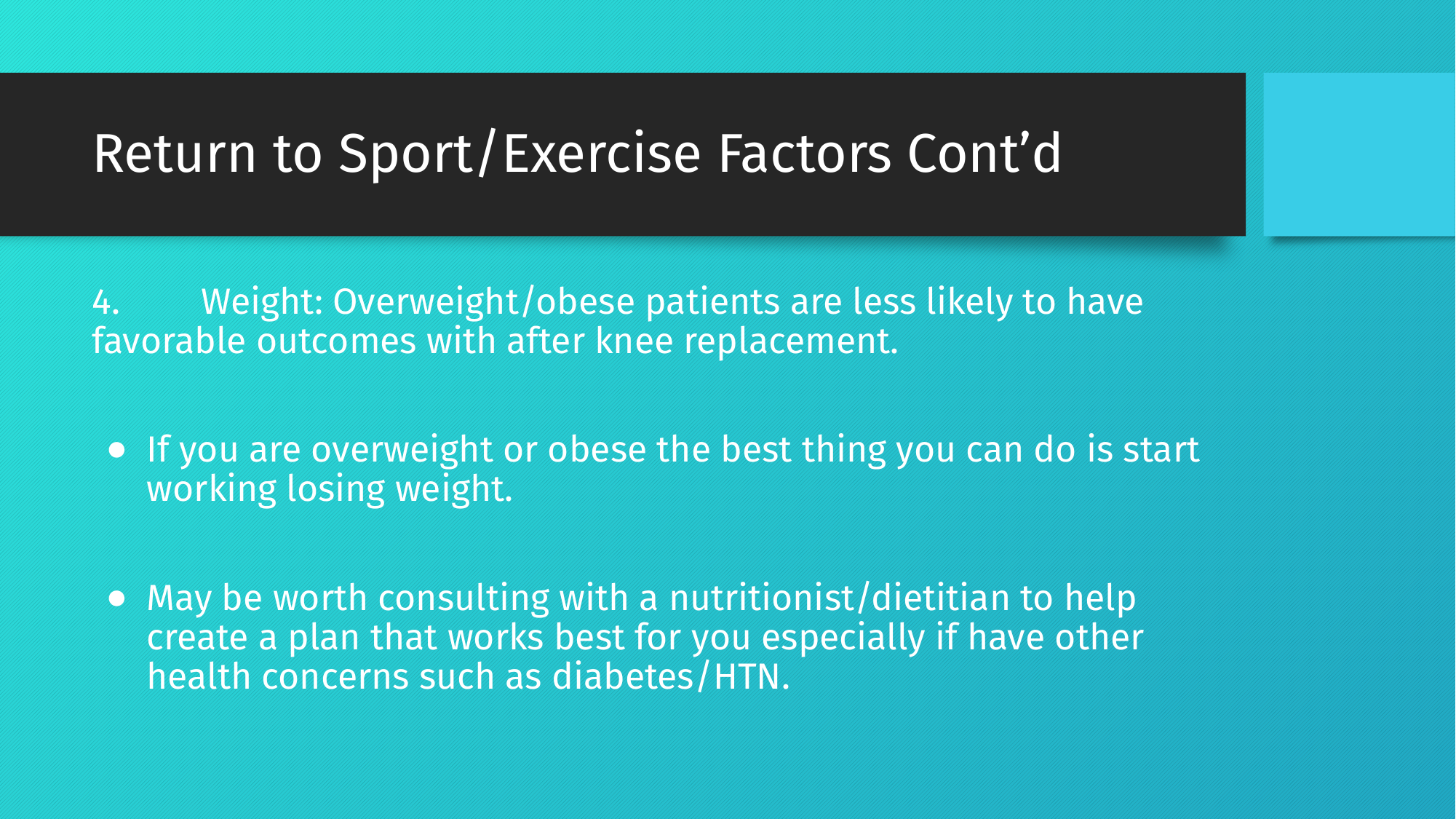

# Return to Sport/Exercise Factors Cont’d
4.	Weight: Overweight/obese patients are less likely to have favorable outcomes with after knee replacement.

If you are overweight or obese the best thing you can do is start working losing weight.

May be worth consulting with a nutritionist/dietitian to help create a plan that works best for you especially if have other health concerns such as diabetes/HTN.